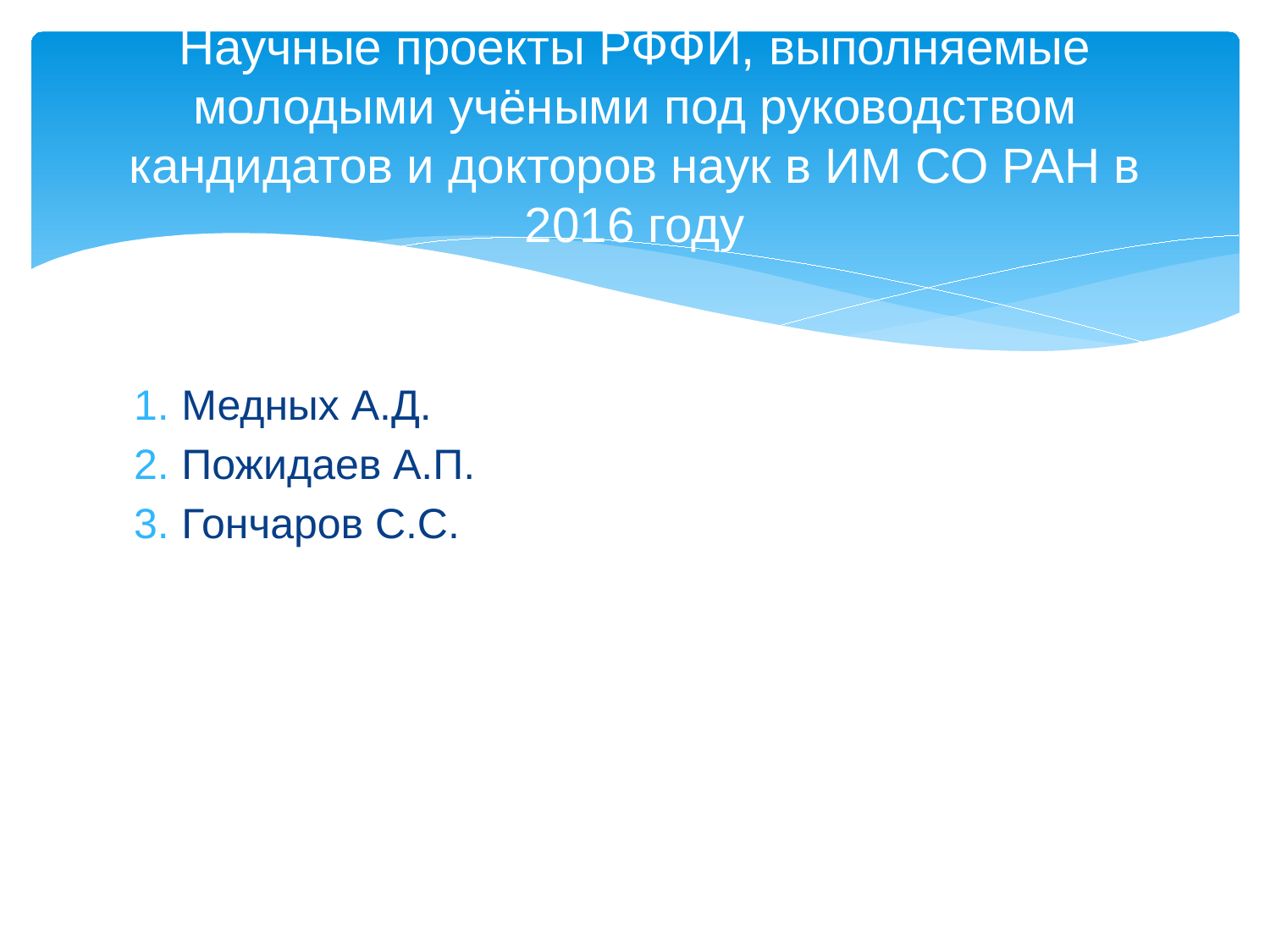

# Научные проекты РФФИ, выполняемые молодыми учёными под руководством кандидатов и докторов наук в ИМ СО РАН в 2016 году
Медных А.Д.
Пожидаев А.П.
Гончаров С.С.